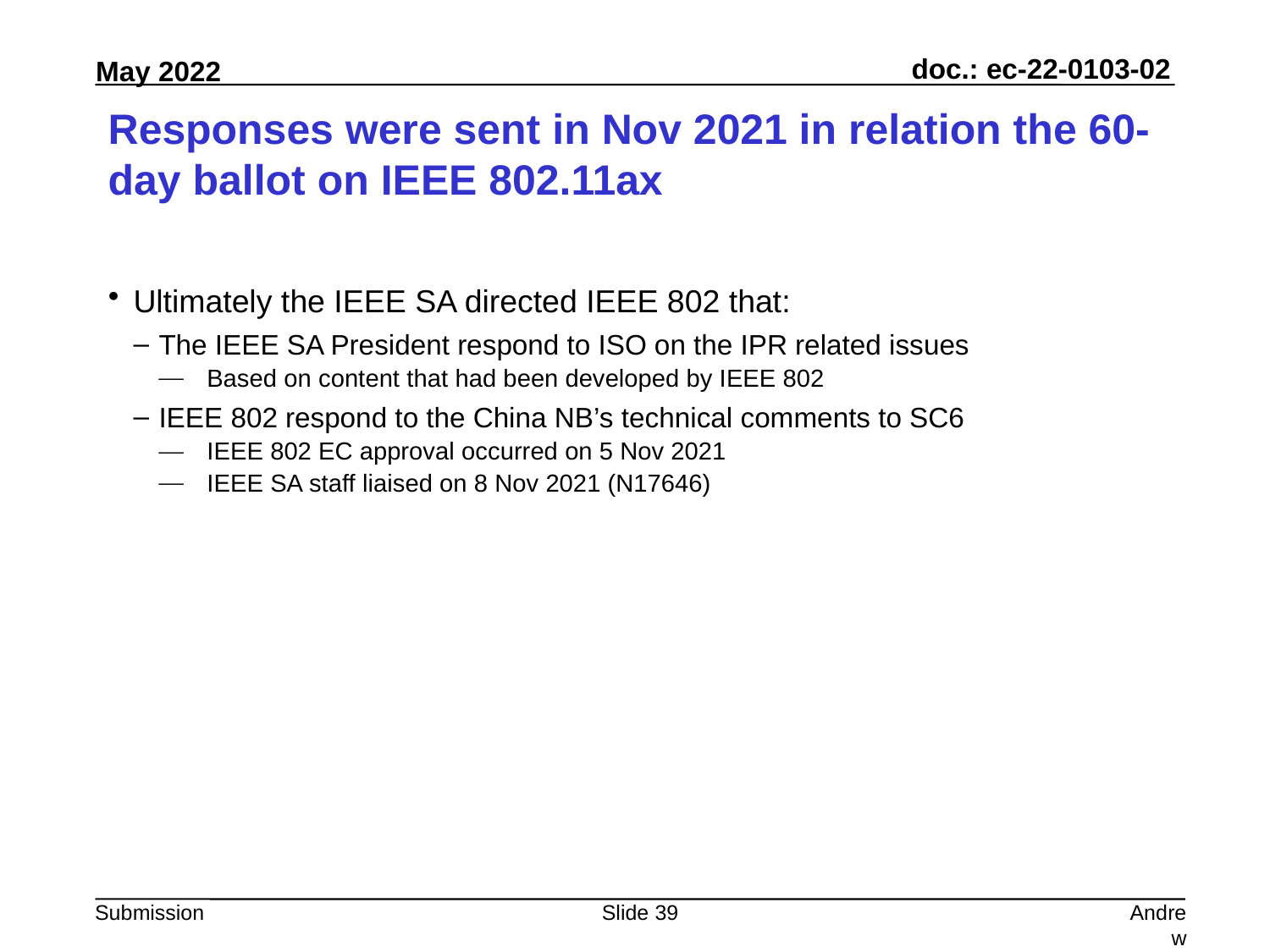

# Responses were sent in Nov 2021 in relation the 60-day ballot on IEEE 802.11ax
Ultimately the IEEE SA directed IEEE 802 that:
The IEEE SA President respond to ISO on the IPR related issues
Based on content that had been developed by IEEE 802
IEEE 802 respond to the China NB’s technical comments to SC6
IEEE 802 EC approval occurred on 5 Nov 2021
IEEE SA staff liaised on 8 Nov 2021 (N17646)

Slide 39
Andrew Myles, Cisco